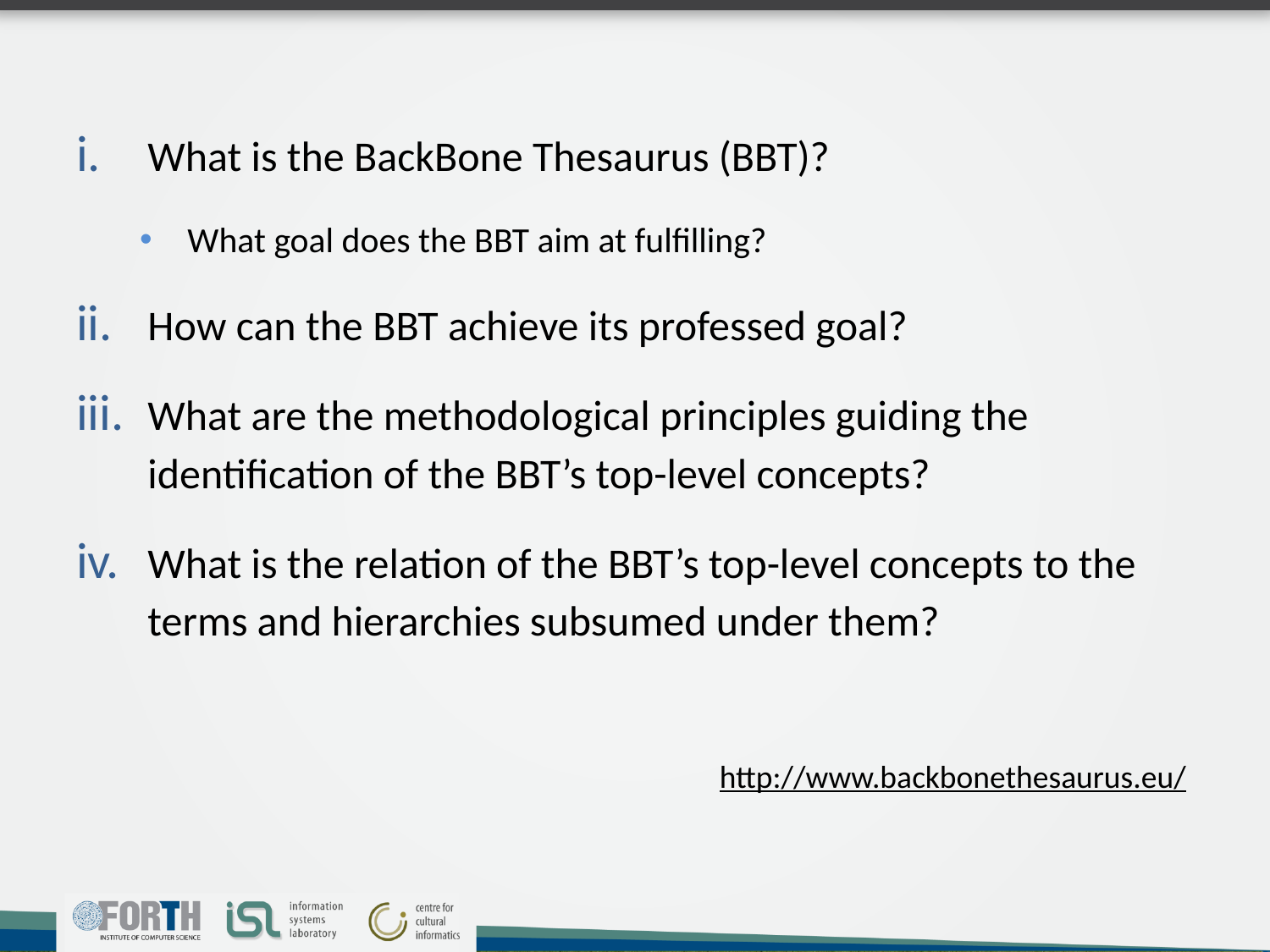

What is the BackBone Thesaurus (BBT)?
What goal does the BBT aim at fulfilling?
How can the BBT achieve its professed goal?
What are the methodological principles guiding the identification of the BBT’s top-level concepts?
What is the relation of the BBT’s top-level concepts to the terms and hierarchies subsumed under them?

http://www.backbonethesaurus.eu/